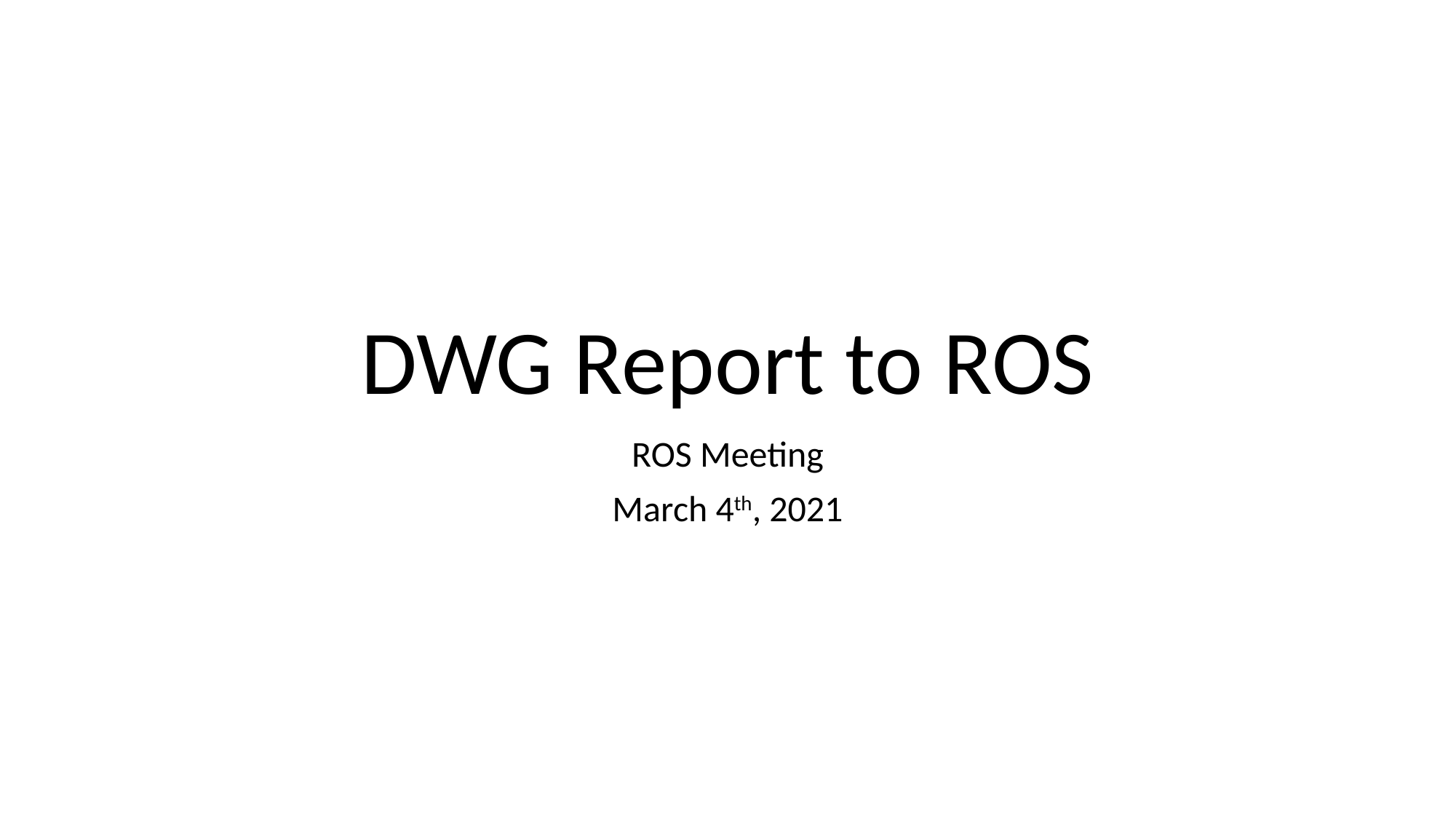

# DWG Report to ROS
ROS Meeting
March 4th, 2021